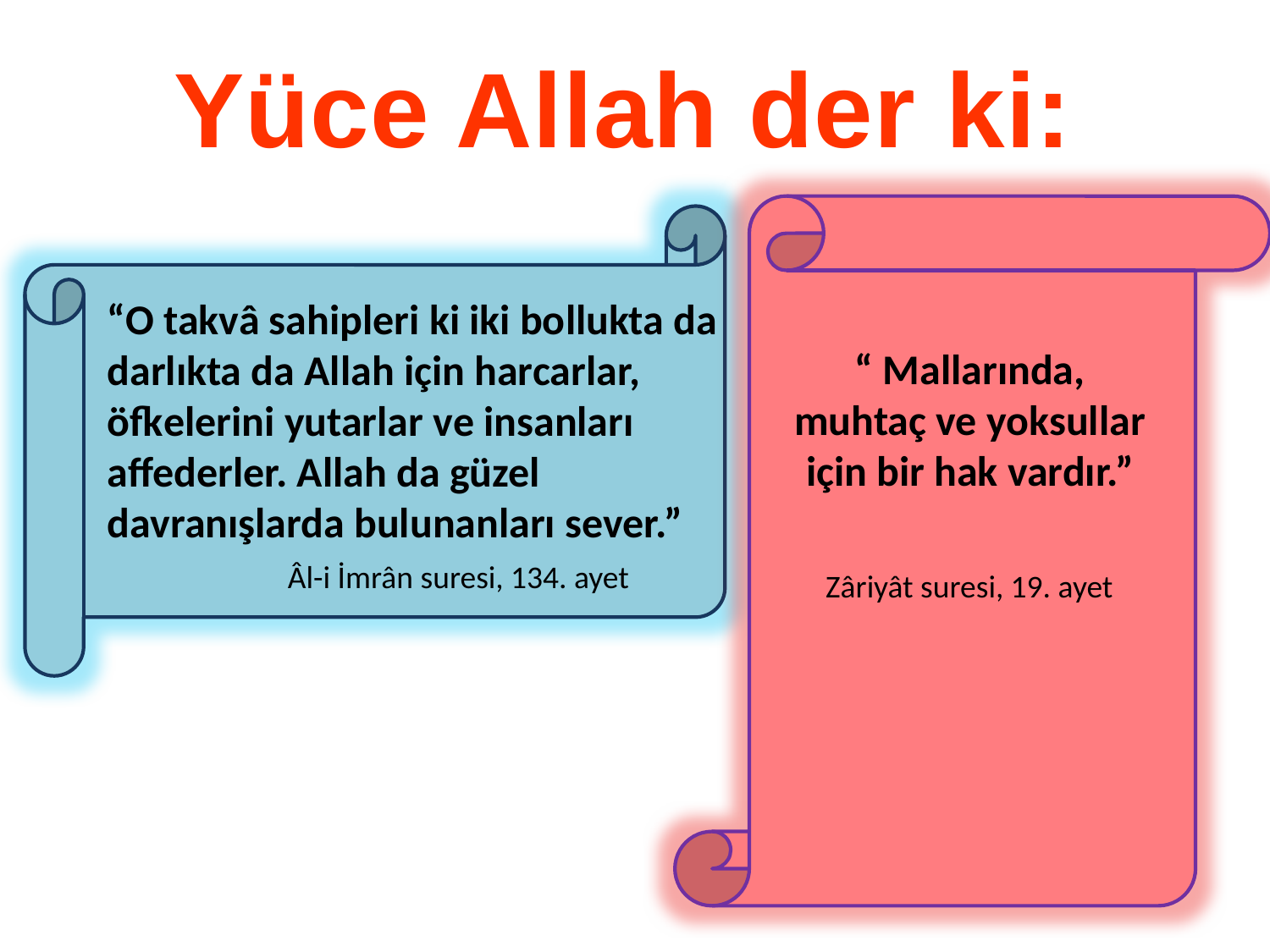

# Yüce Allah der ki:

“O takvâ sahipleri ki iki bollukta da darlıkta da Allah için harcarlar, öfkelerini yutarlar ve insanları affederler. Allah da güzel davranışlarda bulunanları sever.”
      Âl-i İmrân suresi, 134. ayet
“ Mallarında, muhtaç ve yoksullar için bir hak vardır.”

      Zâriyât suresi, 19. ayet